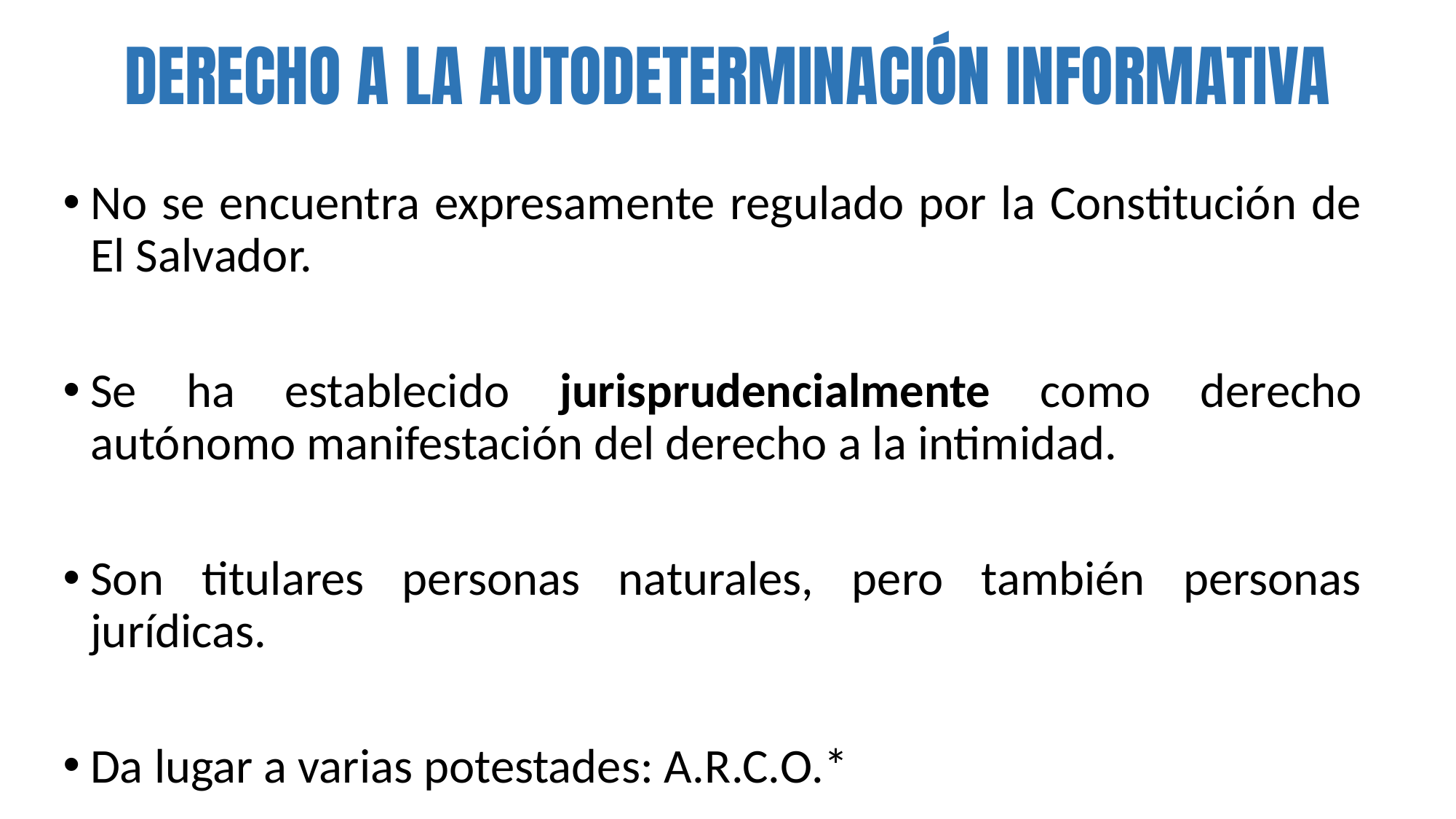

# DERECHO A LA AUTODETERMINACIÓN INFORMATIVA
No se encuentra expresamente regulado por la Constitución de El Salvador.

Se ha establecido jurisprudencialmente como derecho autónomo manifestación del derecho a la intimidad.

Son titulares personas naturales, pero también personas jurídicas.

Da lugar a varias potestades: A.R.C.O.*